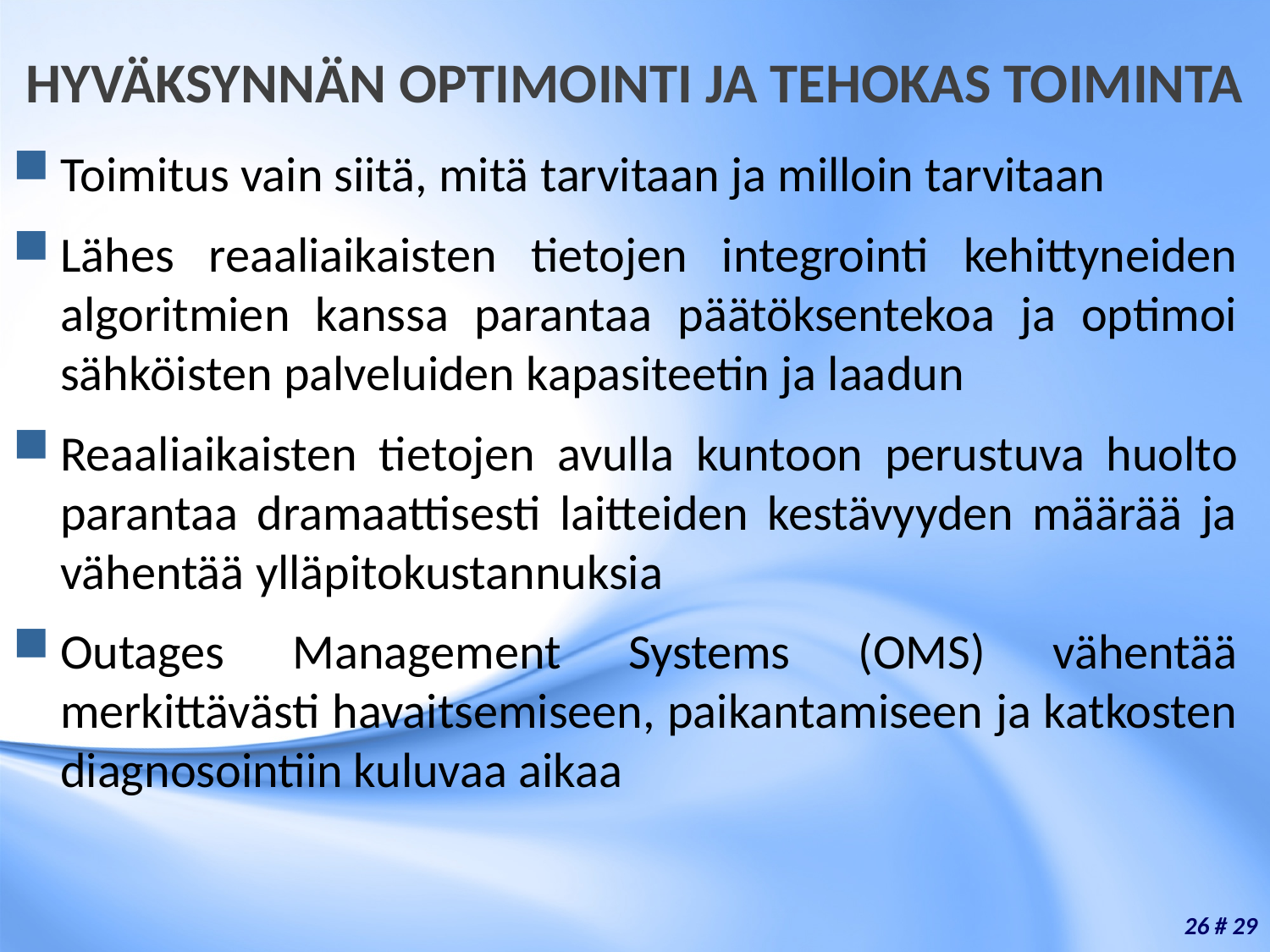

# HYVÄKSYNNÄN OPTIMOINTI JA TEHOKAS TOIMINTA
Toimitus vain siitä, mitä tarvitaan ja milloin tarvitaan
Lähes reaaliaikaisten tietojen integrointi kehittyneiden algoritmien kanssa parantaa päätöksentekoa ja optimoi sähköisten palveluiden kapasiteetin ja laadun
Reaaliaikaisten tietojen avulla kuntoon perustuva huolto parantaa dramaattisesti laitteiden kestävyyden määrää ja vähentää ylläpitokustannuksia
Outages Management Systems (OMS) vähentää merkittävästi havaitsemiseen, paikantamiseen ja katkosten diagnosointiin kuluvaa aikaa
26 # 29